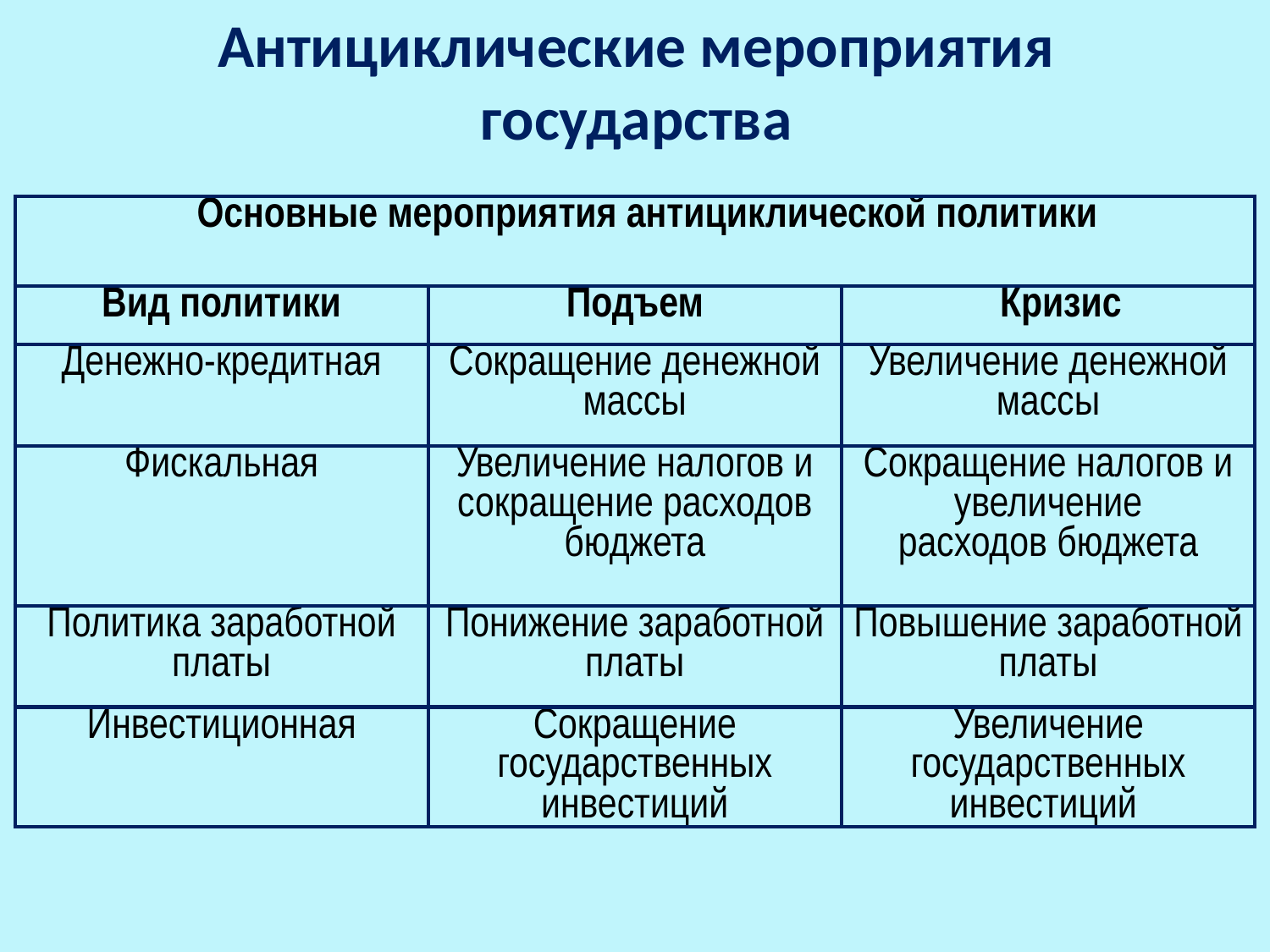

Антициклические мероприятия государства
| Основные мероприятия антициклической политики |  |  |
| --- | --- | --- |
| Вид политики | Подъем | Кризис |
| Денежно-кредитная | Сокращение денежной массы | Увеличение денежной массы |
| Фискальная | Увеличение налогов и сокращение расходов бюджета | Сокращение налогов и увеличение расходов бюджета |
| Политика заработной платы | Понижение заработной платы | Повышение заработной платы |
| Инвестиционная | Сокращение государственных инвестиций | Увеличение государственных инвестиций |